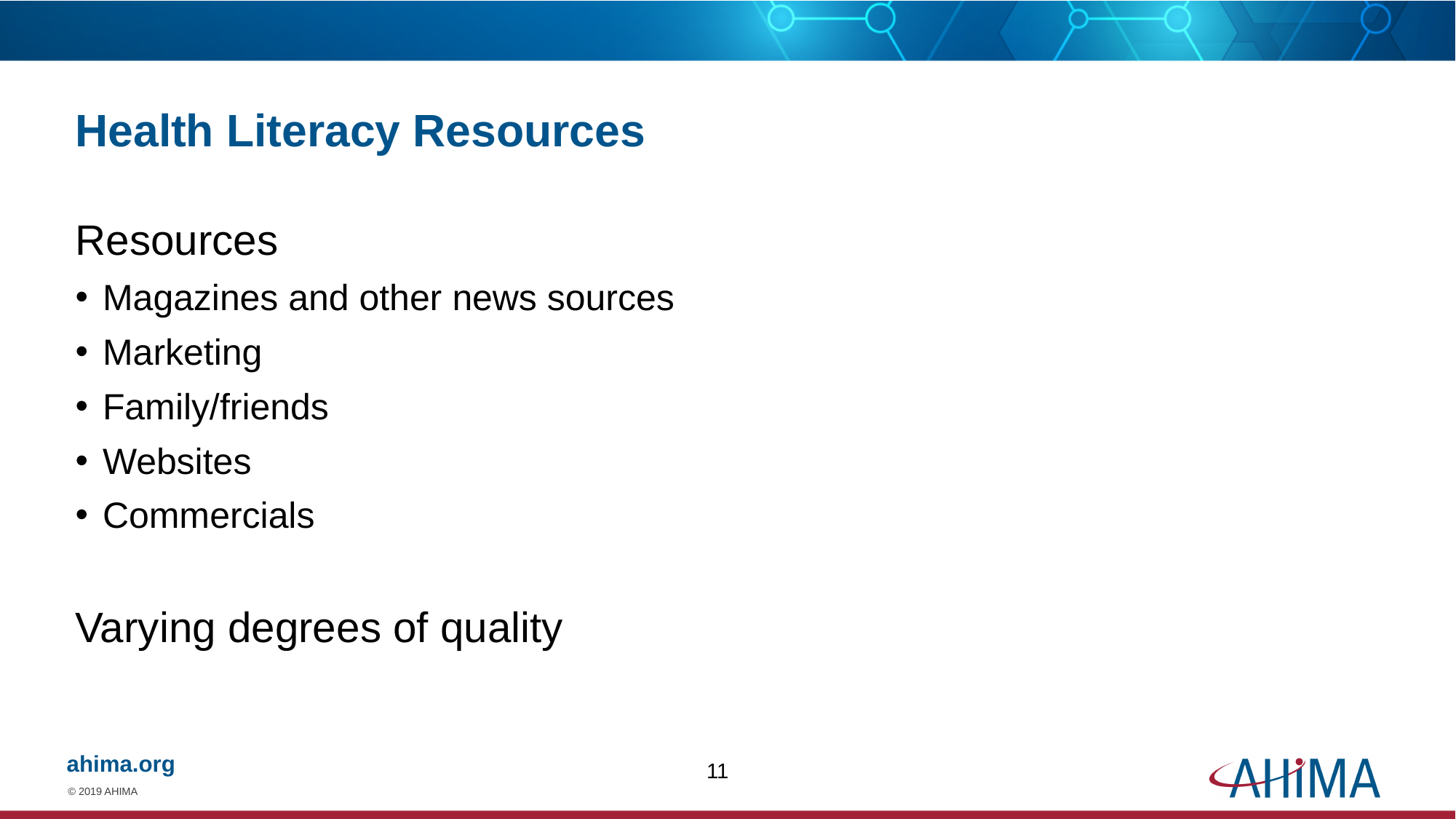

# Health Literacy Resources
Resources
Magazines and other news sources
Marketing
Family/friends
Websites
Commercials

Varying degrees of quality